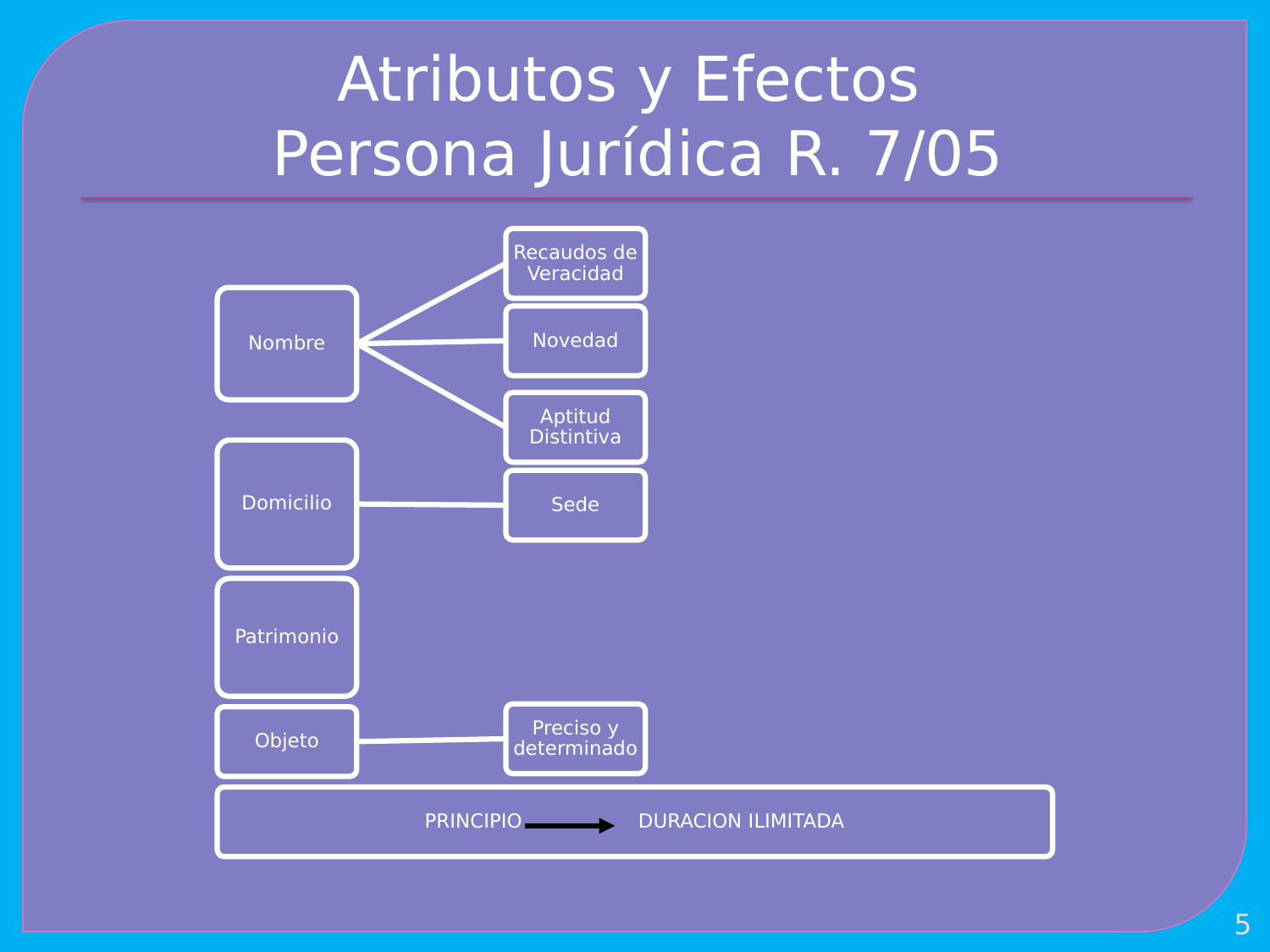

# Atributos y Efectos Persona Jurídica R. 7/05
Nombre

Recaudos de Veracidad

Novedad

Aptitud Distintiva
Domicilio

Sede
Patrimonio
Objeto

Preciso y determinado
PRINCIPIO                   DURACION ILIMITADA
5